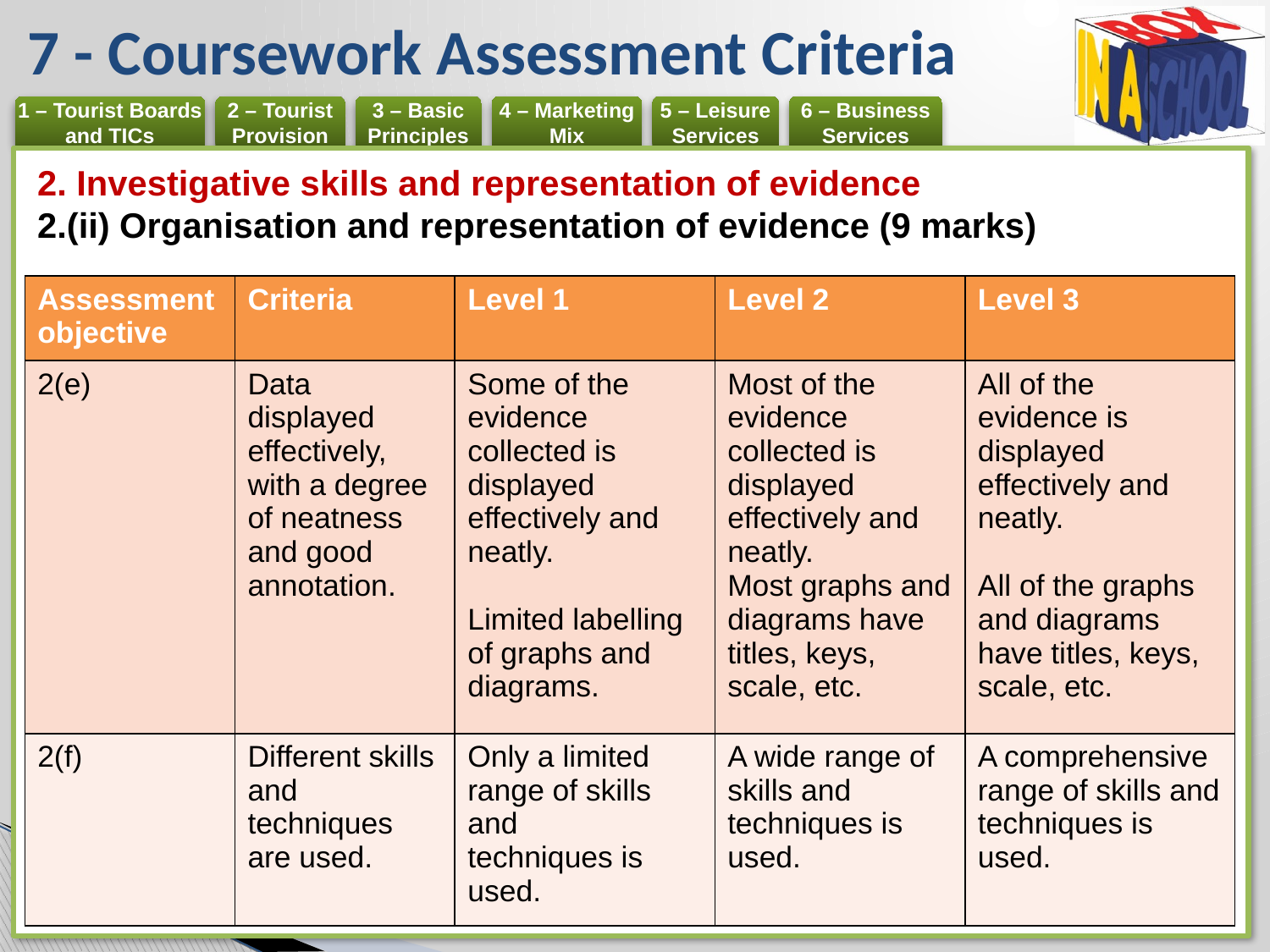

# 7 - Coursework Assessment Criteria
2. Investigative skills and representation of evidence
2.(ii) Organisation and representation of evidence (9 marks)
| Assessment objective | Criteria | Level 1 | Level 2 | Level 3 |
| --- | --- | --- | --- | --- |
| 2(e) | Data displayed effectively, with a degree of neatness and good annotation. | Some of the evidence collected is displayed effectively and neatly. Limited labelling of graphs and diagrams. | Most of the evidence collected is displayed effectively and neatly. Most graphs and diagrams have titles, keys, scale, etc. | All of the evidence is displayed effectively and neatly. All of the graphs and diagrams have titles, keys, scale, etc. |
| 2(f) | Different skills and techniques are used. | Only a limited range of skills and techniques is used. | A wide range of skills and techniques is used. | A comprehensive range of skills and techniques is used. |